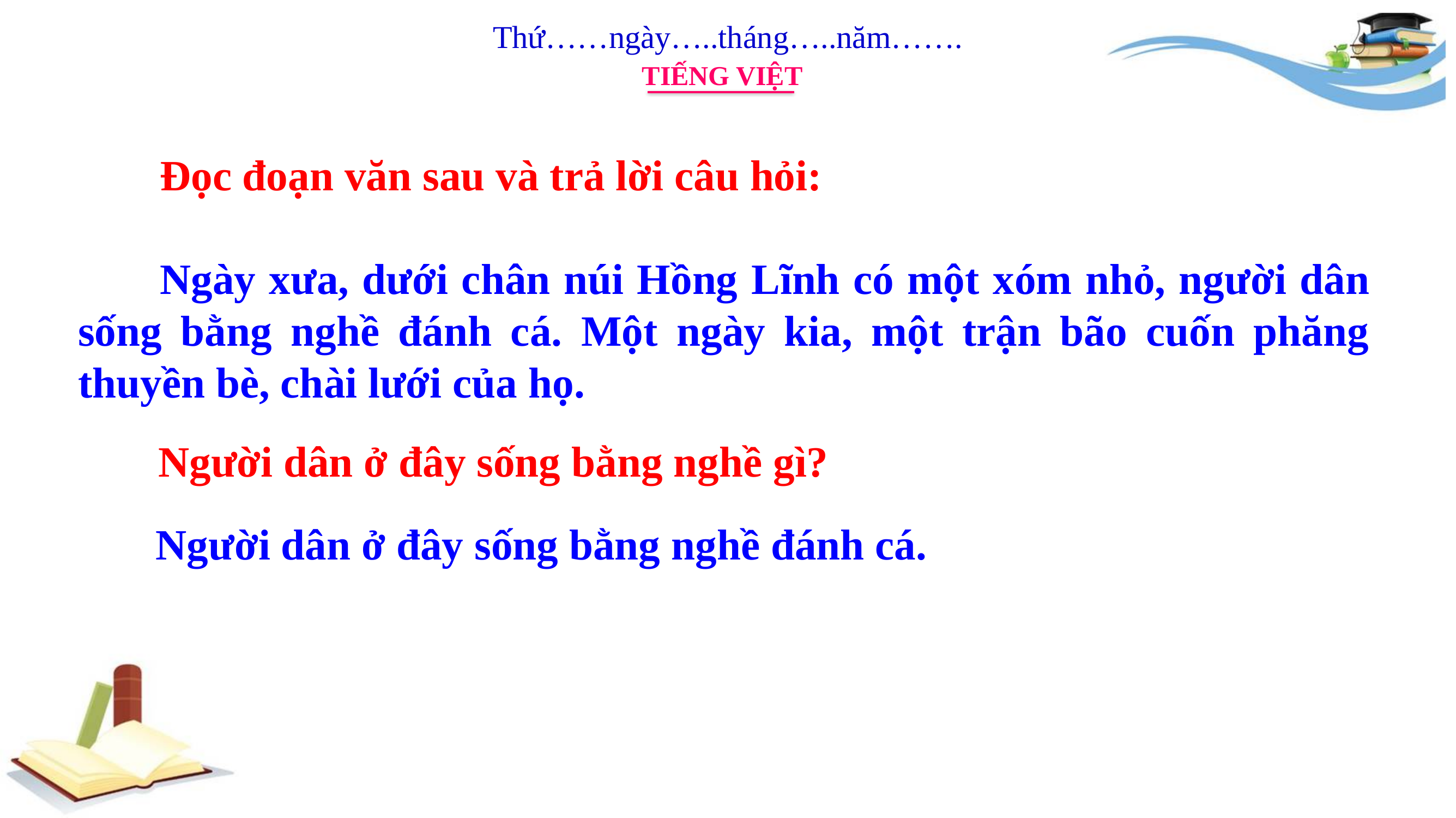

Thứ……ngày…..tháng…..năm…….
TIẾNG VIỆT
Đọc đoạn văn sau và trả lời câu hỏi:

Ngày xưa, dưới chân núi Hồng Lĩnh có một xóm nhỏ, người dân sống bằng nghề đánh cá. Một ngày kia, một trận bão cuốn phăng thuyền bè, chài lưới của họ.
Người dân ở đây sống bằng nghề gì?
Người dân ở đây sống bằng nghề đánh cá.